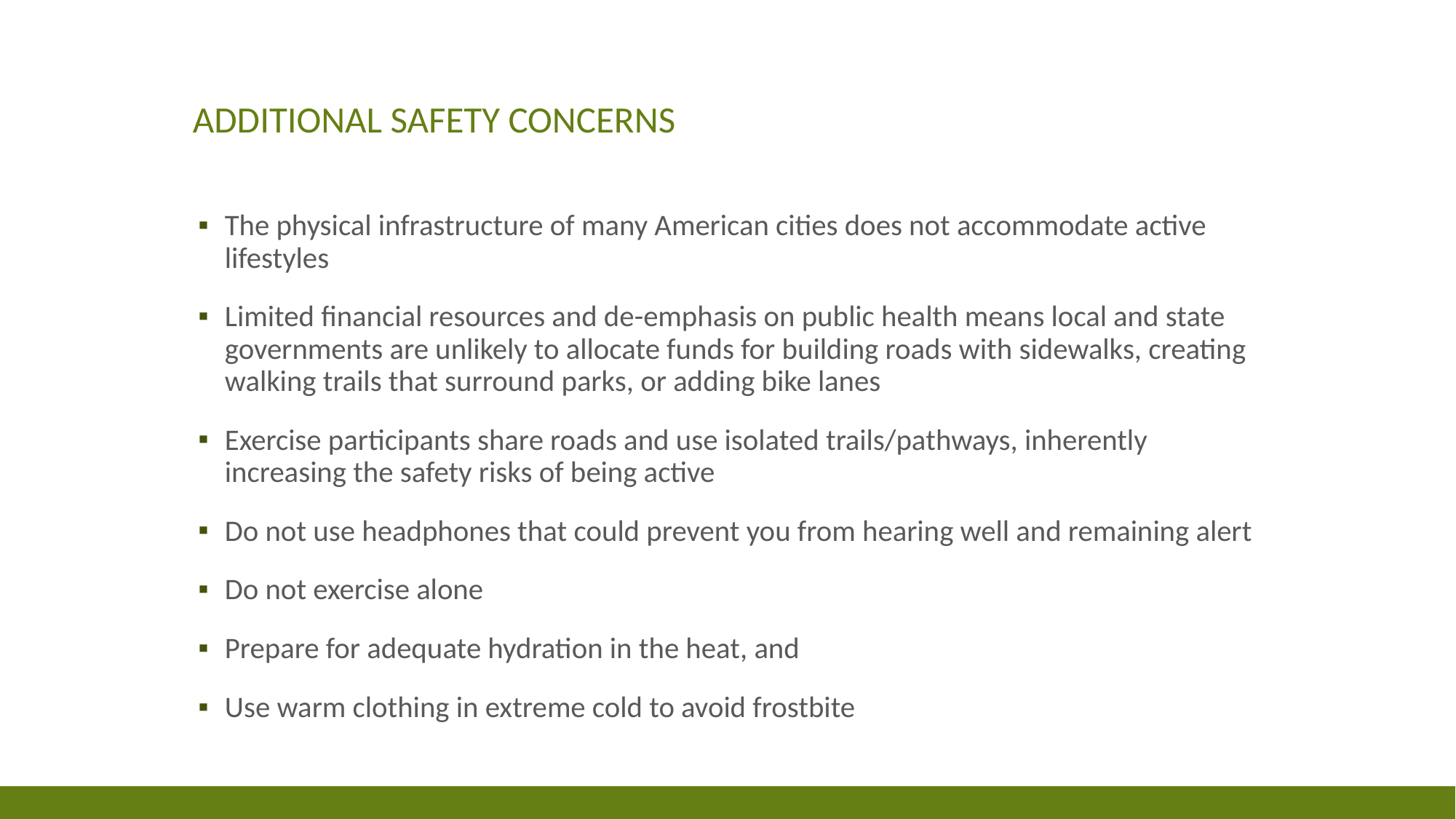

# Additional Safety Concerns
The physical infrastructure of many American cities does not accommodate active lifestyles
Limited financial resources and de-emphasis on public health means local and state governments are unlikely to allocate funds for building roads with sidewalks, creating walking trails that surround parks, or adding bike lanes
Exercise participants share roads and use isolated trails/pathways, inherently increasing the safety risks of being active
Do not use headphones that could prevent you from hearing well and remaining alert
Do not exercise alone
Prepare for adequate hydration in the heat, and
Use warm clothing in extreme cold to avoid frostbite